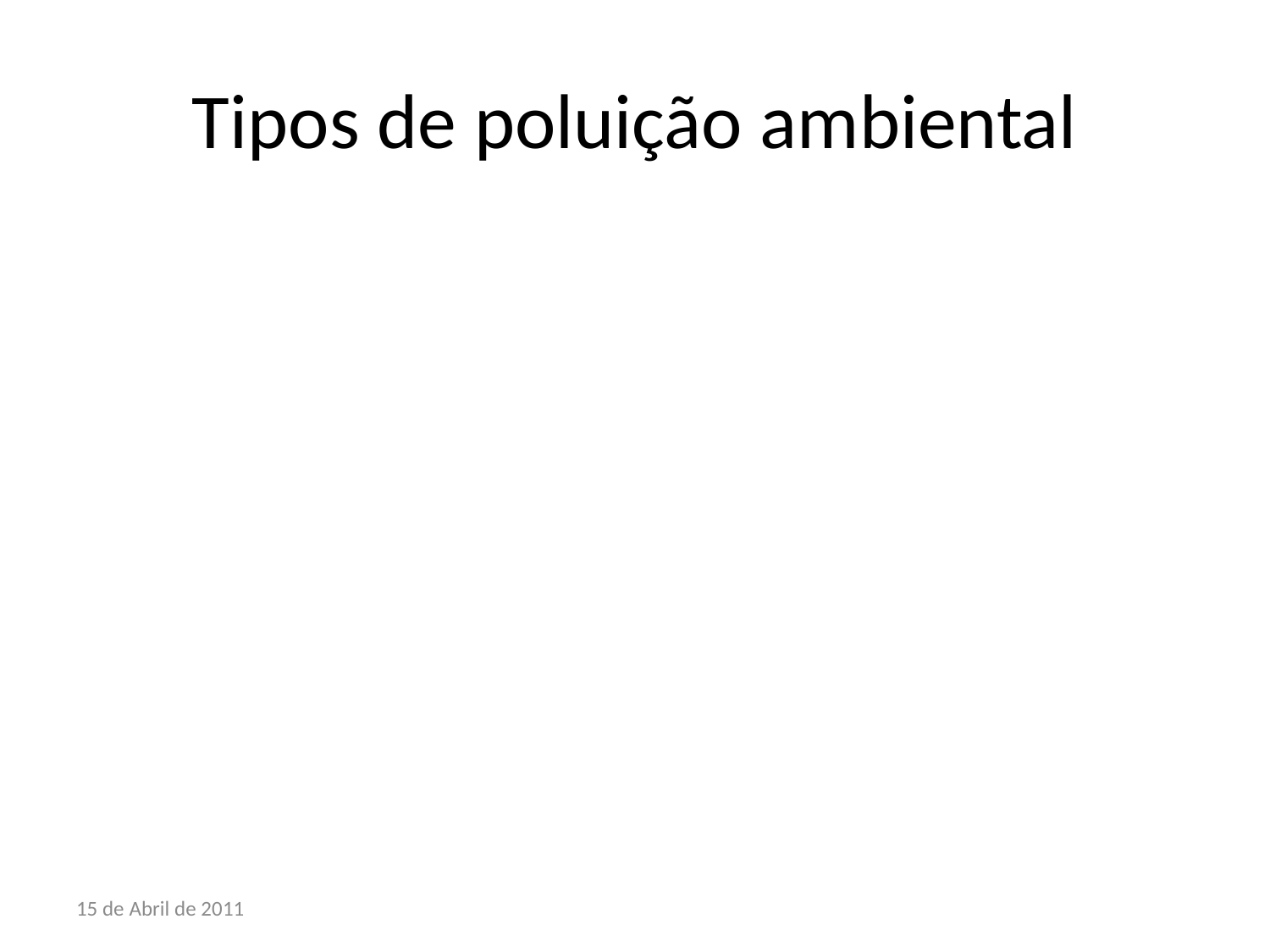

# Tipos de poluição ambiental

15 de Abril de 2011
Proteja o Ambiente
3